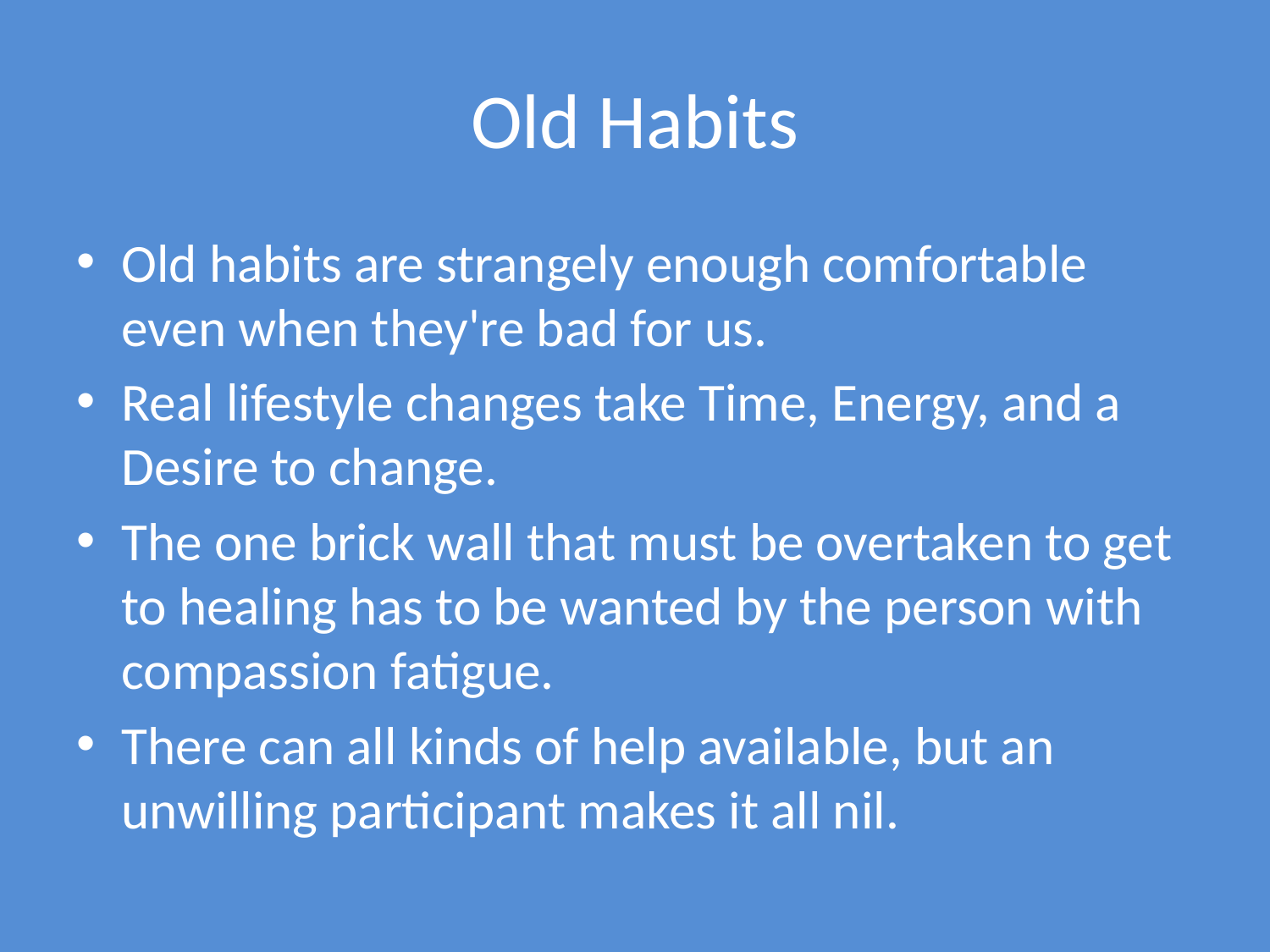

# Old Habits
Old habits are strangely enough comfortable even when they're bad for us.
Real lifestyle changes take Time, Energy, and a Desire to change.
The one brick wall that must be overtaken to get to healing has to be wanted by the person with compassion fatigue.
There can all kinds of help available, but an unwilling participant makes it all nil.